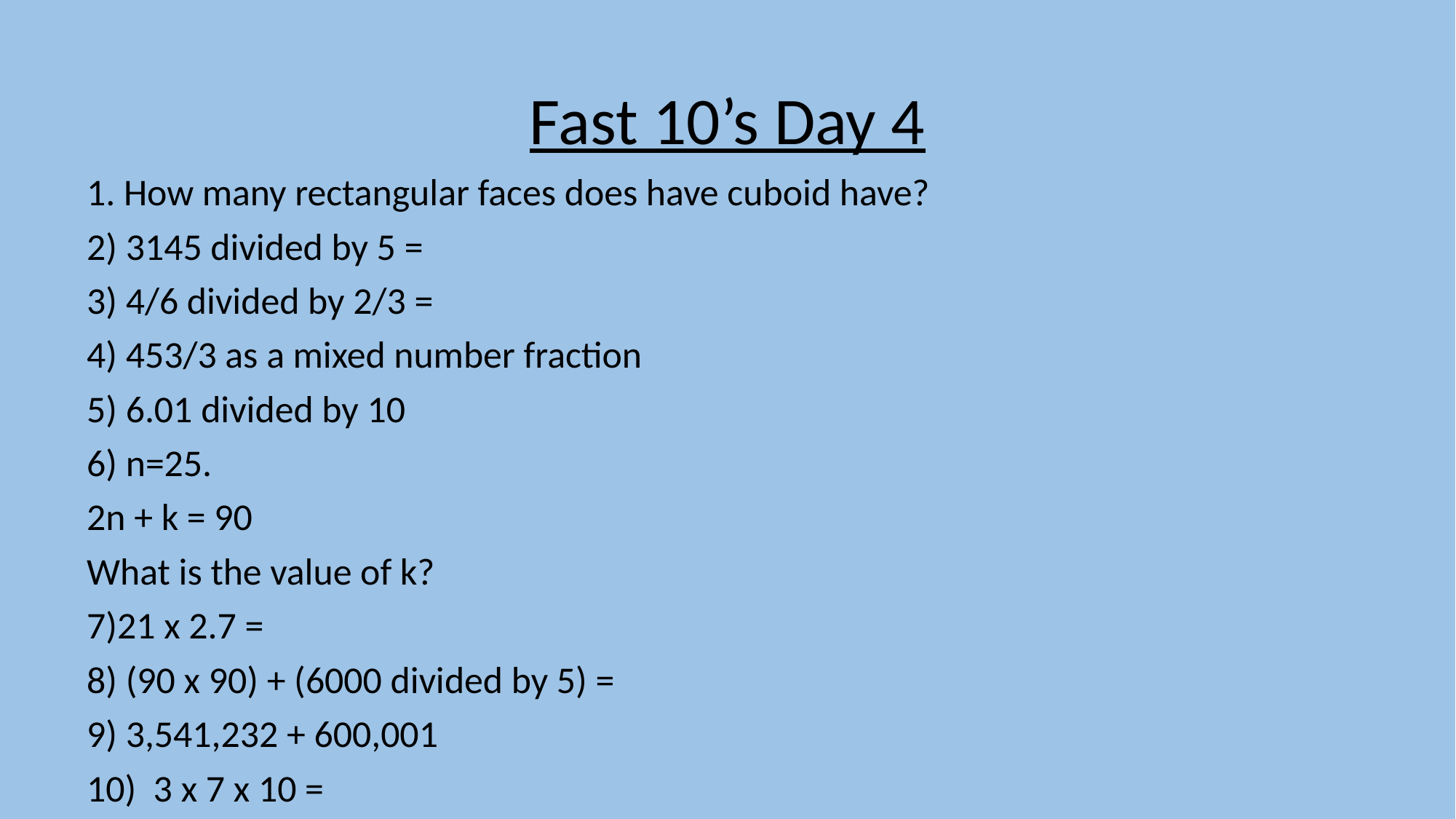

# Fast 10’s Day 4
1. How many rectangular faces does have cuboid have?
2) 3145 divided by 5 =
3) 4/6 divided by 2/3 =
4) 453/3 as a mixed number fraction
5) 6.01 divided by 10
6) n=25.
2n + k = 90
What is the value of k?
7)21 x 2.7 =
8) (90 x 90) + (6000 divided by 5) =
9) 3,541,232 + 600,001
10)  3 x 7 x 10 =